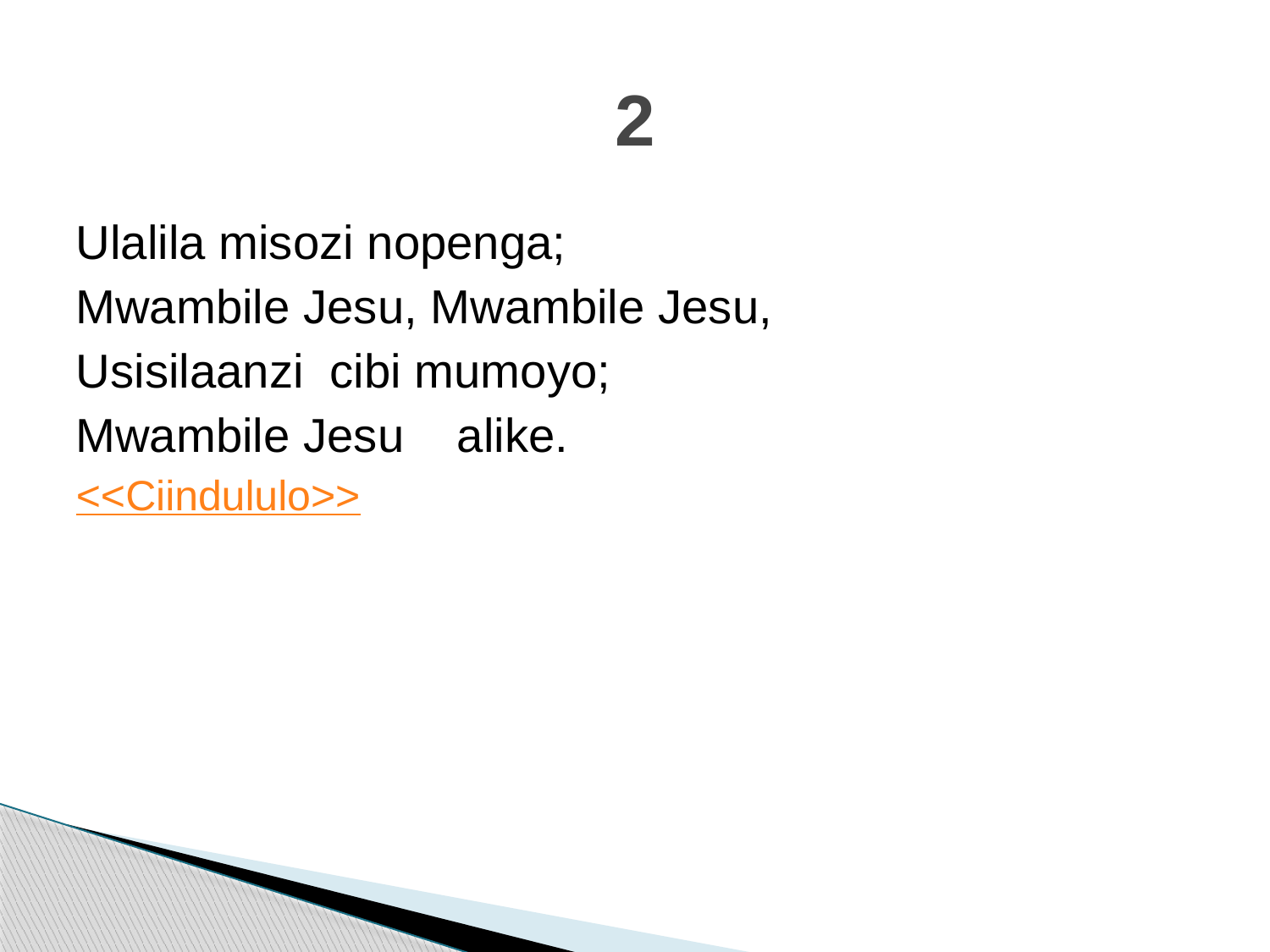

# 2
Ulalila misozi nopenga;
Mwambile Jesu, Mwambile Jesu,
Usisilaanzi 	cibi mumoyo;
Mwambile Jesu 	alike.
<<Ciindululo>>